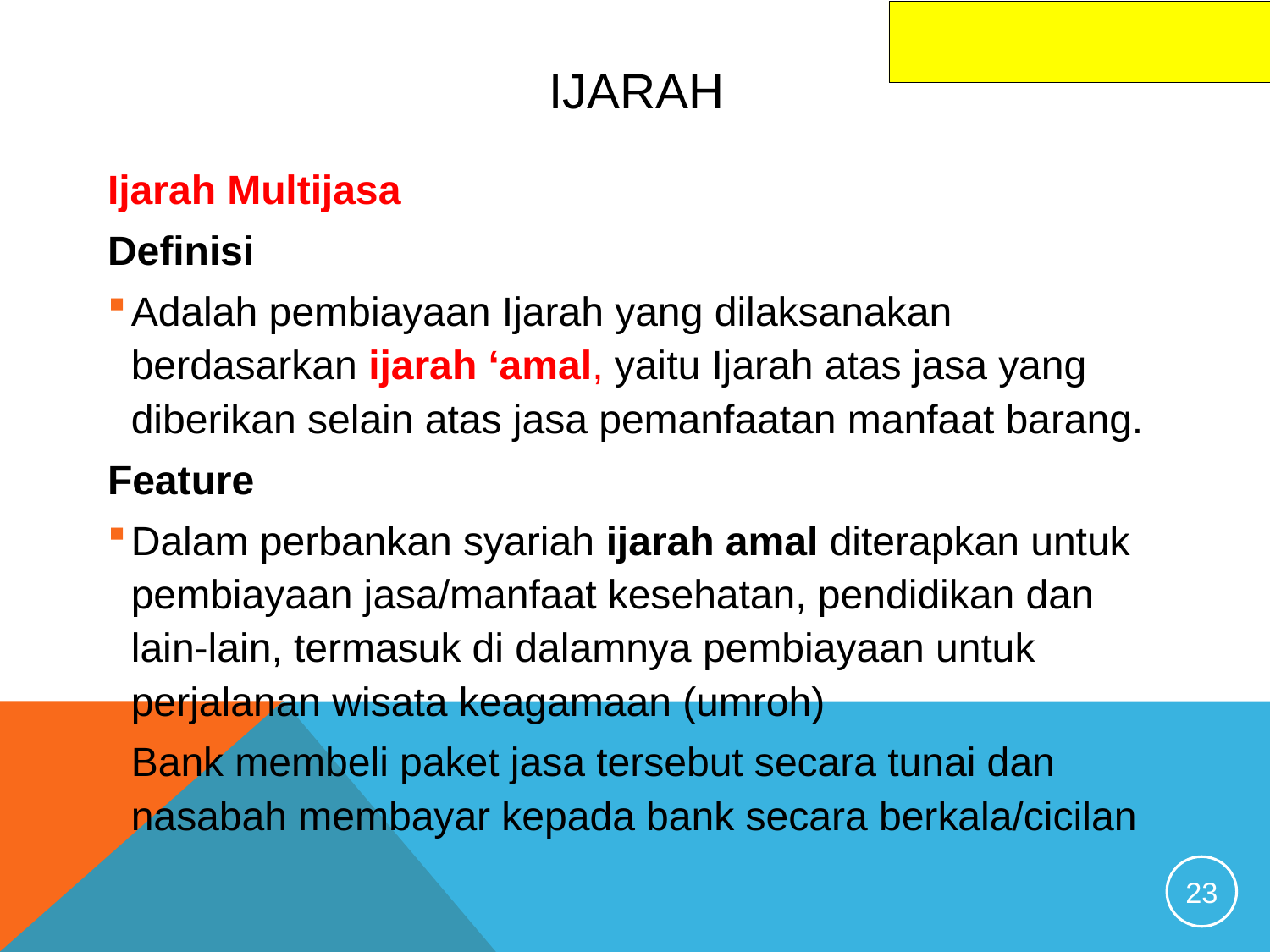

# IJARAH
Ijarah Multijasa
Definisi
Adalah pembiayaan Ijarah yang dilaksanakan berdasarkan ijarah ‘amal, yaitu Ijarah atas jasa yang diberikan selain atas jasa pemanfaatan manfaat barang.
Feature
Dalam perbankan syariah ijarah amal diterapkan untuk pembiayaan jasa/manfaat kesehatan, pendidikan dan lain-lain, termasuk di dalamnya pembiayaan untuk perjalanan wisata keagamaan (umroh)
Bank membeli paket jasa tersebut secara tunai dan nasabah membayar kepada bank secara berkala/cicilan
23